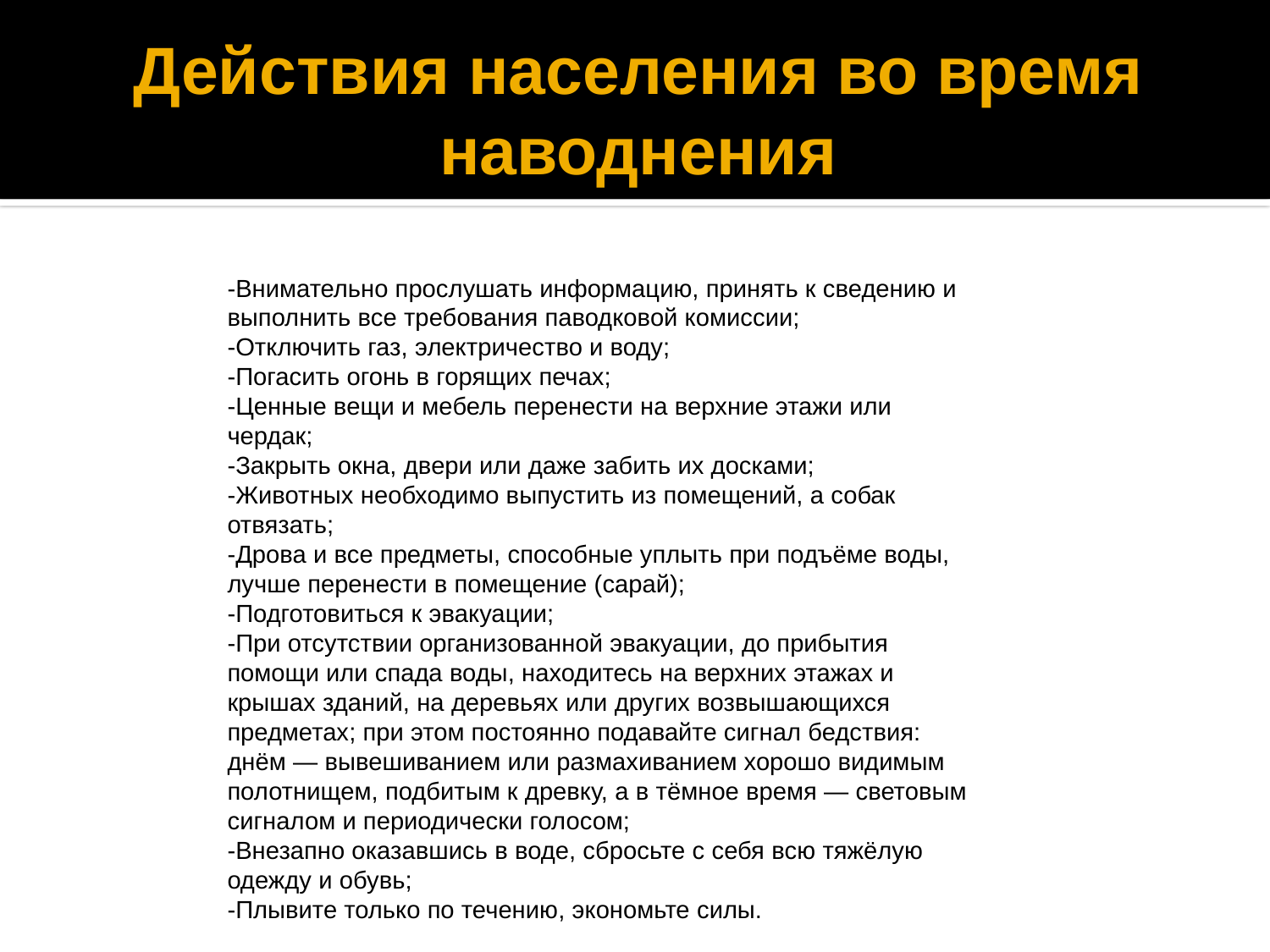

# Действия населения во время наводнения
-Внимательно прослушать информацию, принять к сведению и выполнить все требования паводковой комиссии;
-Отключить газ, электричество и воду;
-Погасить огонь в горящих печах;
-Ценные вещи и мебель перенести на верхние этажи или чердак;
-Закрыть окна, двери или даже забить их досками;
-Животных необходимо выпустить из помещений, а собак отвязать;
-Дрова и все предметы, способные уплыть при подъёме воды, лучше перенести в помещение (сарай);
-Подготовиться к эвакуации;
-При отсутствии организованной эвакуации, до прибытия помощи или спада воды, находитесь на верхних этажах и крышах зданий, на деревьях или других возвышающихся предметах; при этом постоянно подавайте сигнал бедствия: днём — вывешиванием или размахиванием хорошо видимым полотнищем, подбитым к древку, а в тёмное время — световым сигналом и периодически голосом;
-Внезапно оказавшись в воде, сбросьте с себя всю тяжёлую одежду и обувь;
-Плывите только по течению, экономьте силы.